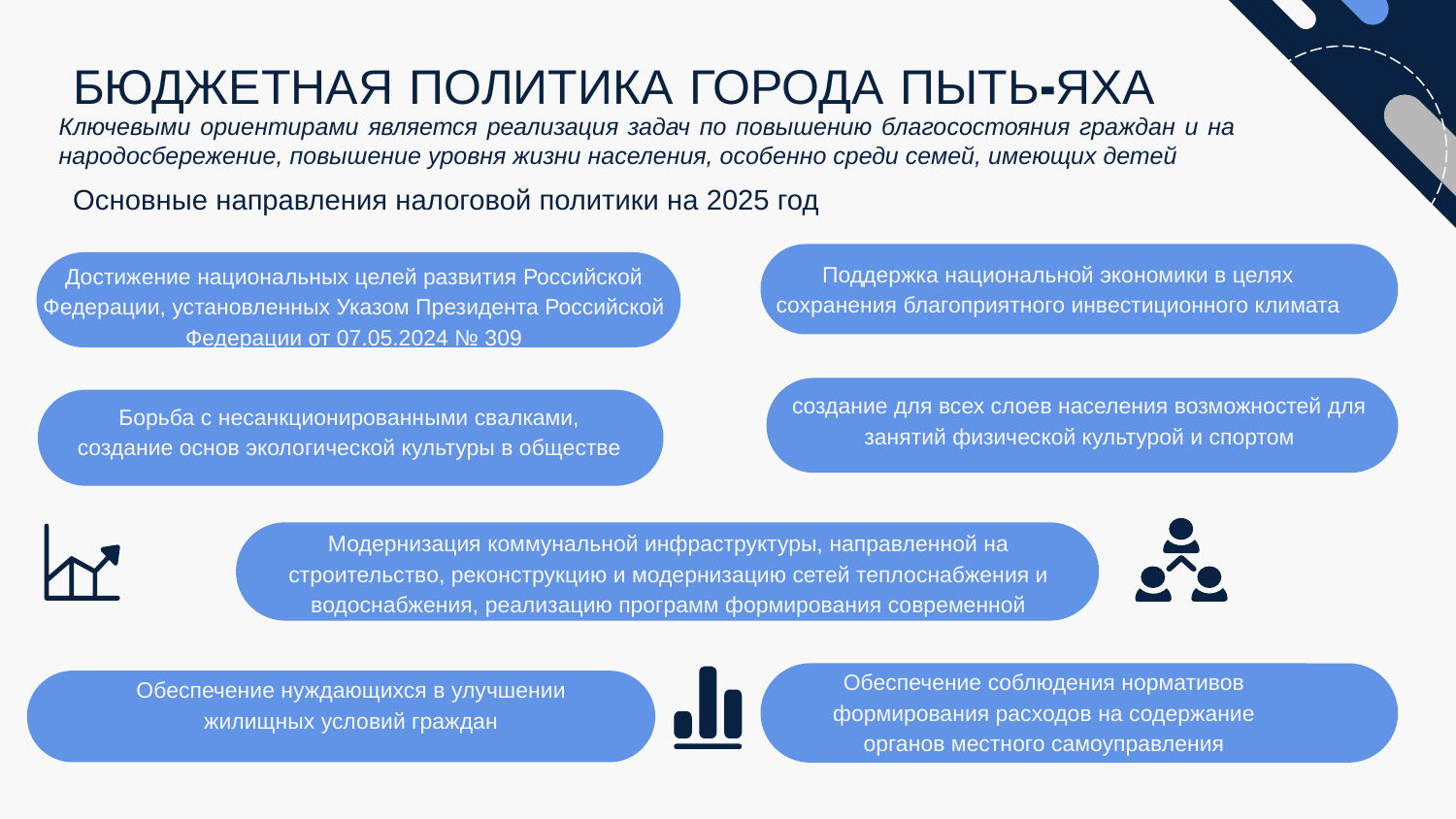

# БЮДЖЕТНАЯ ПОЛИТИКА ГОРОДА ПЫТЬ-ЯХА
Ключевыми ориентирами является реализация задач по повышению благосостояния граждан и на народосбережение, повышение уровня жизни населения, особенно среди семей, имеющих детей
Основные направления налоговой политики на 2025 год
Поддержка национальной экономики в целях сохранения благоприятного инвестиционного климата
Достижение национальных целей развития Российской Федерации, установленных Указом Президента Российской Федерации от 07.05.2024 № 309

создание для всех слоев населения возможностей для занятий физической культурой и спортом

Борьба с несанкционированными свалками, создание основ экологической культуры в обществе

Модернизация коммунальной инфраструктуры, направленной на строительство, реконструкцию и модернизацию сетей теплоснабжения и водоснабжения, реализацию программ формирования современной городской среды

Обеспечение соблюдения нормативов формирования расходов на содержание органов местного самоуправления
Обеспечение нуждающихся в улучшении жилищных условий граждан